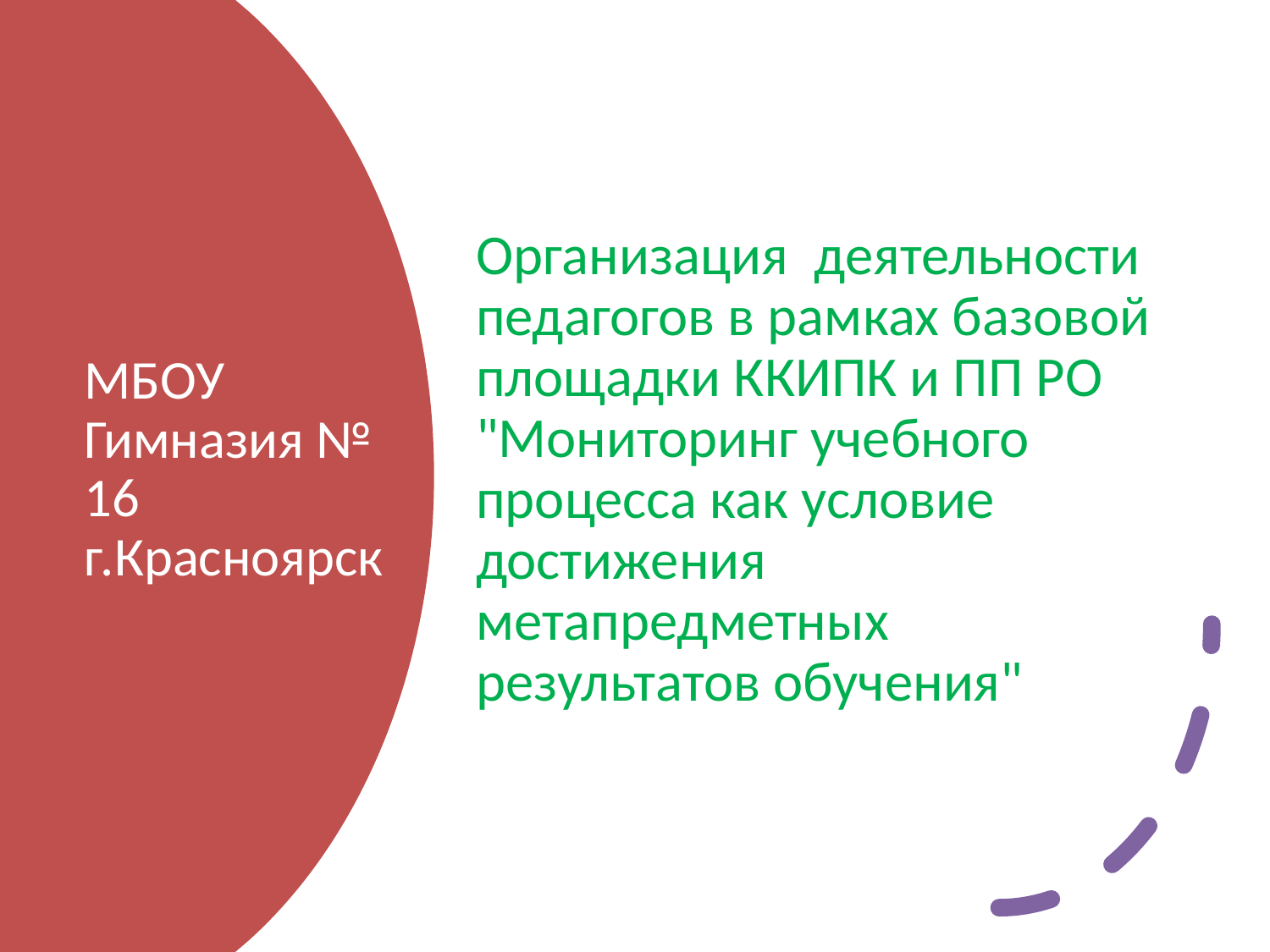

Организация  деятельности педагогов в рамках базовой площадки ККИПК и ПП РО "Мониторинг учебного процесса как условие достижения метапредметных результатов обучения"
# МБОУ Гимназия № 16 г.Красноярск